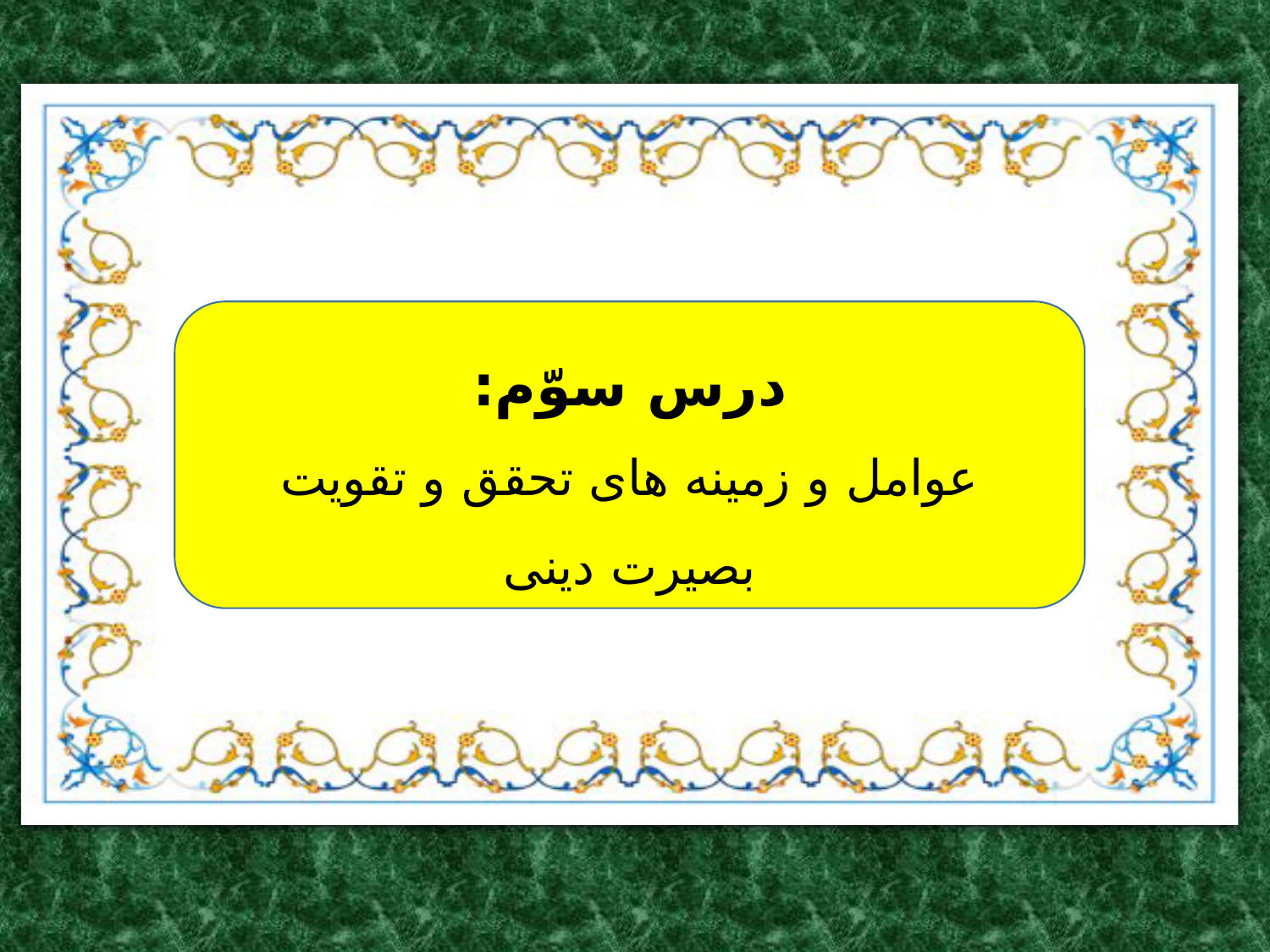

درس سوّم:
عوامل و زمینه های تحقق و تقویت بصیرت دینی